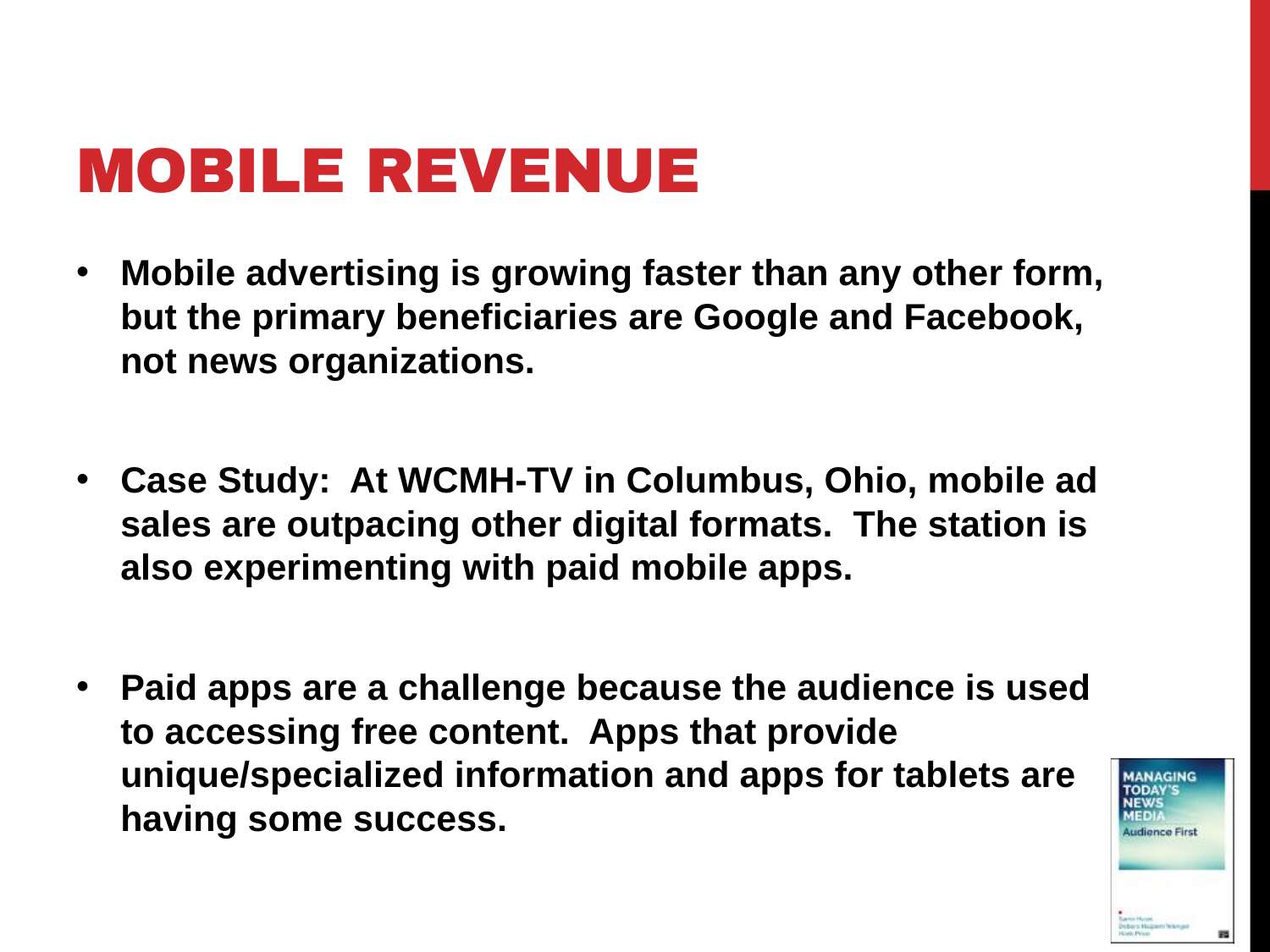

# Mobile revenue
Mobile advertising is growing faster than any other form, but the primary beneficiaries are Google and Facebook, not news organizations.

Case Study:  At WCMH-TV in Columbus, Ohio, mobile ad sales are outpacing other digital formats.  The station is also experimenting with paid mobile apps.

Paid apps are a challenge because the audience is used to accessing free content.  Apps that provide unique/specialized information and apps for tablets are having some success.